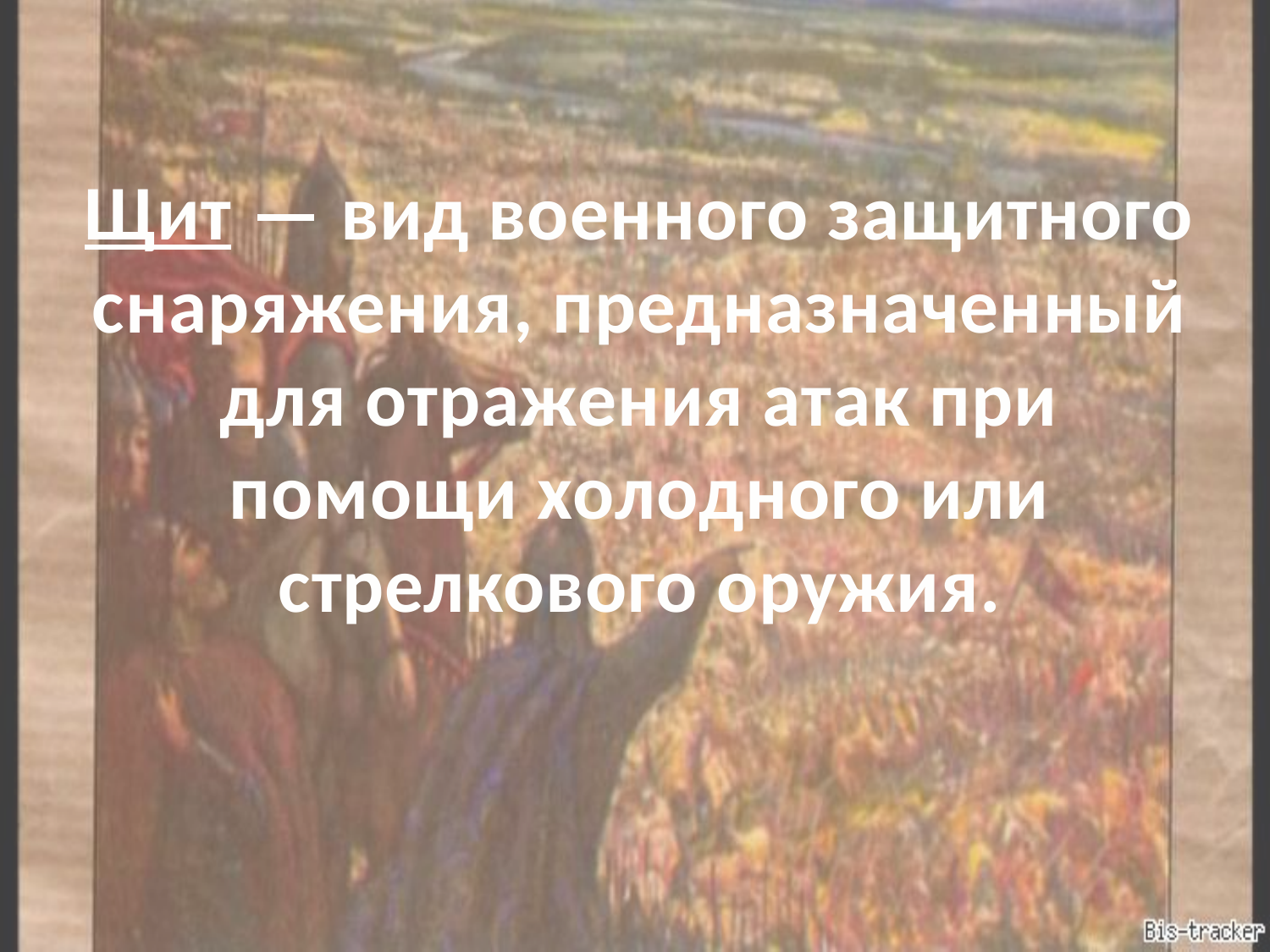

Щит — вид военного защитного снаряжения, предназначенный для отражения атак при помощи холодного или стрелкового оружия.